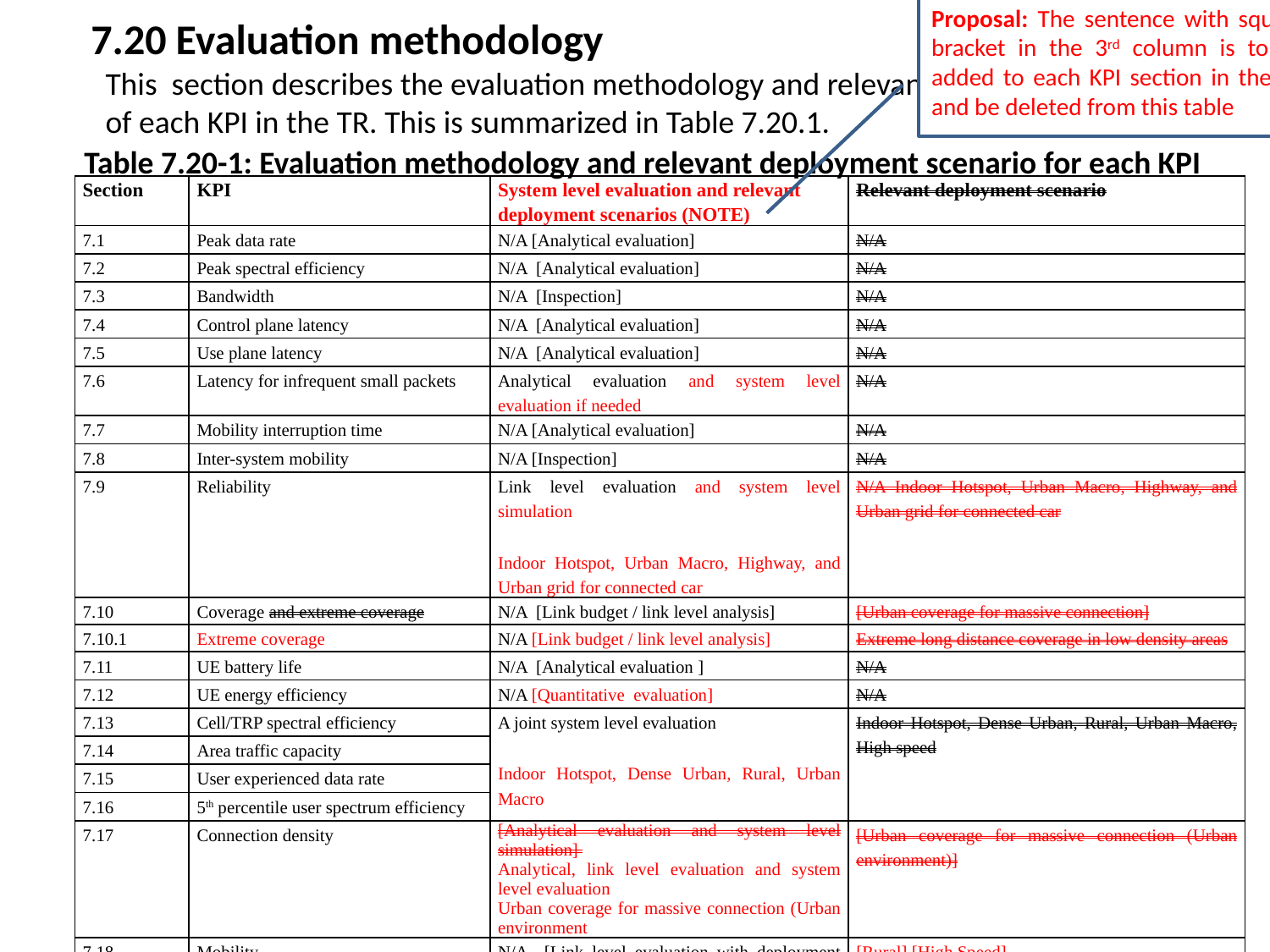

Proposal: The sentence with square bracket in the 3rd column is to be added to each KPI section in the TR and be deleted from this table
7.20 Evaluation methodology
  This  section describes the evaluation methodology and relevant deployment scenario
  of each KPI in the TR. This is summarized in Table 7.20.1.
Table 7.20-1: Evaluation methodology and relevant deployment scenario for each KPI
| Section | KPI | System level evaluation and relevant deployment scenarios (NOTE) | Relevant deployment scenario |
| --- | --- | --- | --- |
| 7.1 | Peak data rate | N/A [Analytical evaluation] | N/A |
| 7.2 | Peak spectral efficiency | N/A [Analytical evaluation] | N/A |
| 7.3 | Bandwidth | N/A [Inspection] | N/A |
| 7.4 | Control plane latency | N/A [Analytical evaluation] | N/A |
| 7.5 | Use plane latency | N/A [Analytical evaluation] | N/A |
| 7.6 | Latency for infrequent small packets | Analytical evaluation and system level evaluation if needed | N/A |
| 7.7 | Mobility interruption time | N/A [Analytical evaluation] | N/A |
| 7.8 | Inter-system mobility | N/A [Inspection] | N/A |
| 7.9 | Reliability | Link level evaluation and system level simulation Indoor Hotspot, Urban Macro, Highway, and Urban grid for connected car | N/A Indoor Hotspot, Urban Macro, Highway, and Urban grid for connected car |
| 7.10 | Coverage and extreme coverage | N/A [Link budget / link level analysis] | [Urban coverage for massive connection] |
| 7.10.1 | Extreme coverage | N/A [Link budget / link level analysis] | Extreme long distance coverage in low density areas |
| 7.11 | UE battery life | N/A [Analytical evaluation ] | N/A |
| 7.12 | UE energy efficiency | N/A [Quantitative evaluation] | N/A |
| 7.13 | Cell/TRP spectral efficiency | A joint system level evaluation Indoor Hotspot, Dense Urban, Rural, Urban Macro | Indoor Hotspot, Dense Urban, Rural, Urban Macro, High speed |
| 7.14 | Area traffic capacity |  |  |
| 7.15 | User experienced data rate |  |  |
| 7.16 | 5th percentile user spectrum efficiency |  |  |
| 7.17 | Connection density | [Analytical evaluation and system level simulation] Analytical, link level evaluation and system level evaluation Urban coverage for massive connection (Urban environment | [Urban coverage for massive connection (Urban environment)] |
| 7.18 | Mobility | N/A [Link level evaluation with deployment scenario specific operating point ] | [Rural] [High Speed] |
| 7.19 | Network energy efficiency | Inspection as baseline and system level evaluation if necessary For inspection: NA For system level evaluation: at least in 2 deployment scenarios: one coverage limited environment (ex: Rural) AND one capacity limited environment (ex: Dense Urban) | For inspection: NA For system level evaluation: at least in 2 deployment scenarios: one coverage limited environment (ex: Rural) AND one capacity limited environment (ex: Dense Urban) |
NOTE: for evaluations other than system level evaluation, refer to the specific KPI where the evaluation is described
References: RP-160961, RP-160962, RP-160963, RP-160964, RP-160965, RP-160966,                        RP-160967, RP-160968, RP-160969, RP-160970, RP-160884, RP-160885, RP-160805